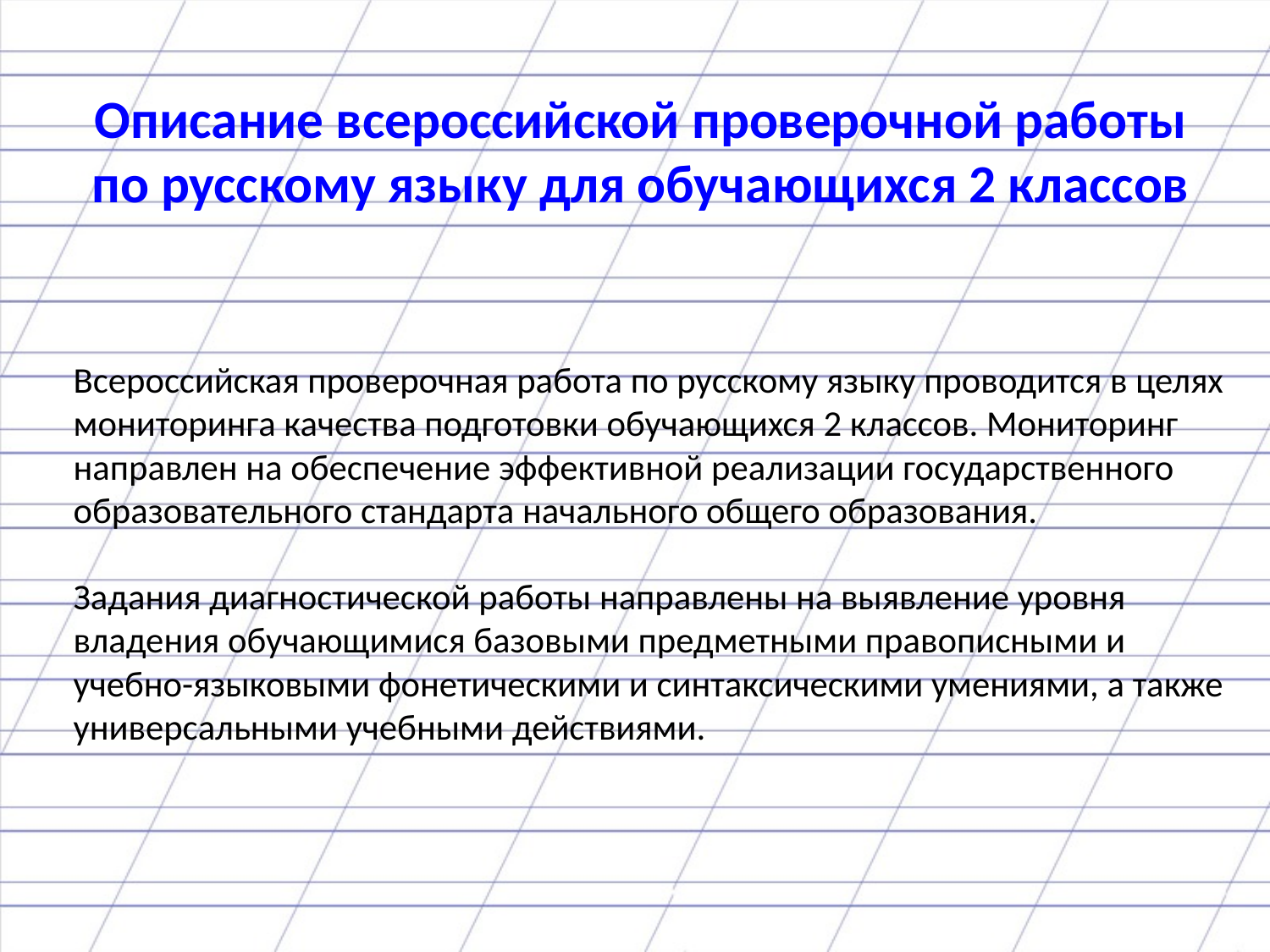

# Описание всероссийской проверочной работы по русскому языку для обучающихся 2 классов
Всероссийская проверочная работа по русскому языку проводится в целях мониторинга качества подготовки обучающихся 2 классов. Мониторинг направлен на обеспечение эффективной реализации государственного образовательного стандарта начального общего образования.
Задания диагностической работы направлены на выявление уровня владения обучающимися базовыми предметными правописными и учебно-языковыми фонетическими и синтаксическими умениями, а также универсальными учебными действиями.